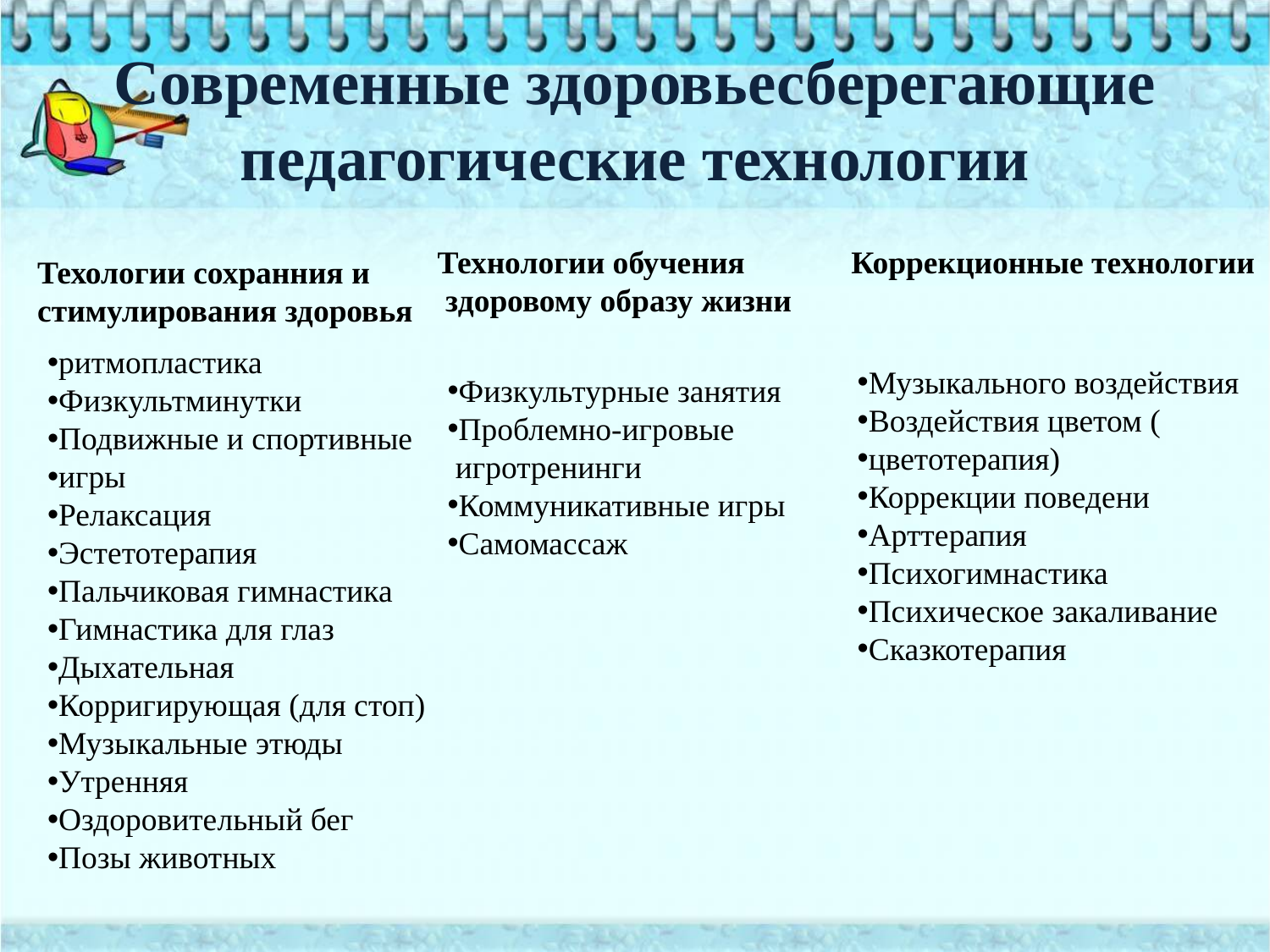

# Современные здоровьесберегающие педагогические технологии
Технологии обучения
 здоровому образу жизни
Коррекционные технологии
Техологии сохранния и стимулирования здоровья

Физкультурные занятия
Проблемно-игровые
 игротренинги
Коммуникативные игры
Самомассаж
ритмопластика
Физкультминутки
Подвижные и спортивные
игры
Релаксация
Эстетотерапия
Пальчиковая гимнастика
Гимнастика для глаз
Дыхательная
Корригирующая (для стоп)
Музыкальные этюды
Утренняя
Оздоровительный бег
Позы животных
Музыкального воздействия
Воздействия цветом (
цветотерапия)
Коррекции поведени
Арттерапия
Психогимнастика
Психическое закаливание
Сказкотерапия